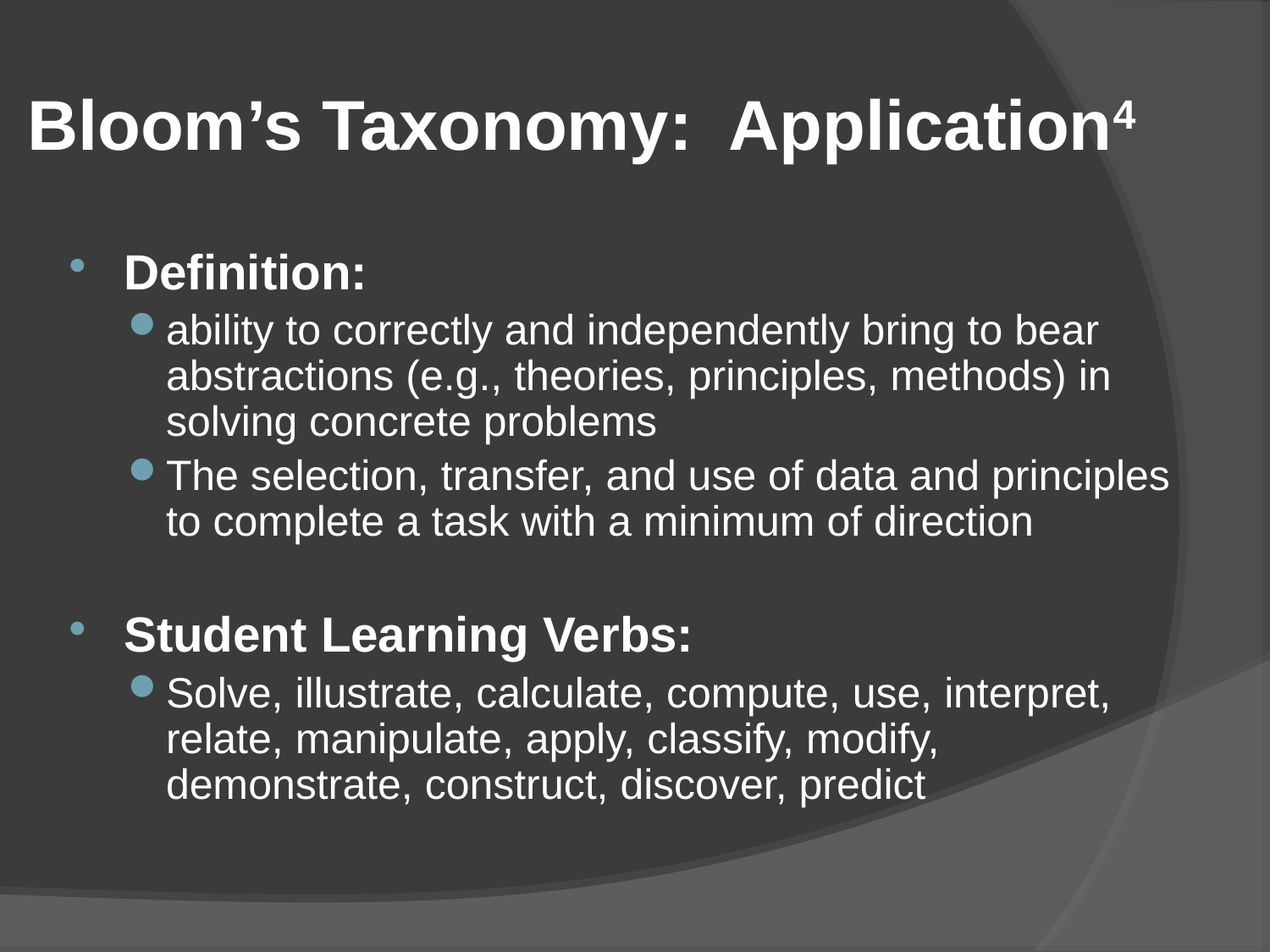

# Bloom’s Taxonomy:  Application4

Definition:
ability to correctly and independently bring to bear abstractions (e.g., theories, principles, methods) in solving concrete problems
The selection, transfer, and use of data and principles to complete a task with a minimum of direction

Student Learning Verbs:
Solve, illustrate, calculate, compute, use, interpret, relate, manipulate, apply, classify, modify, demonstrate, construct, discover, predict